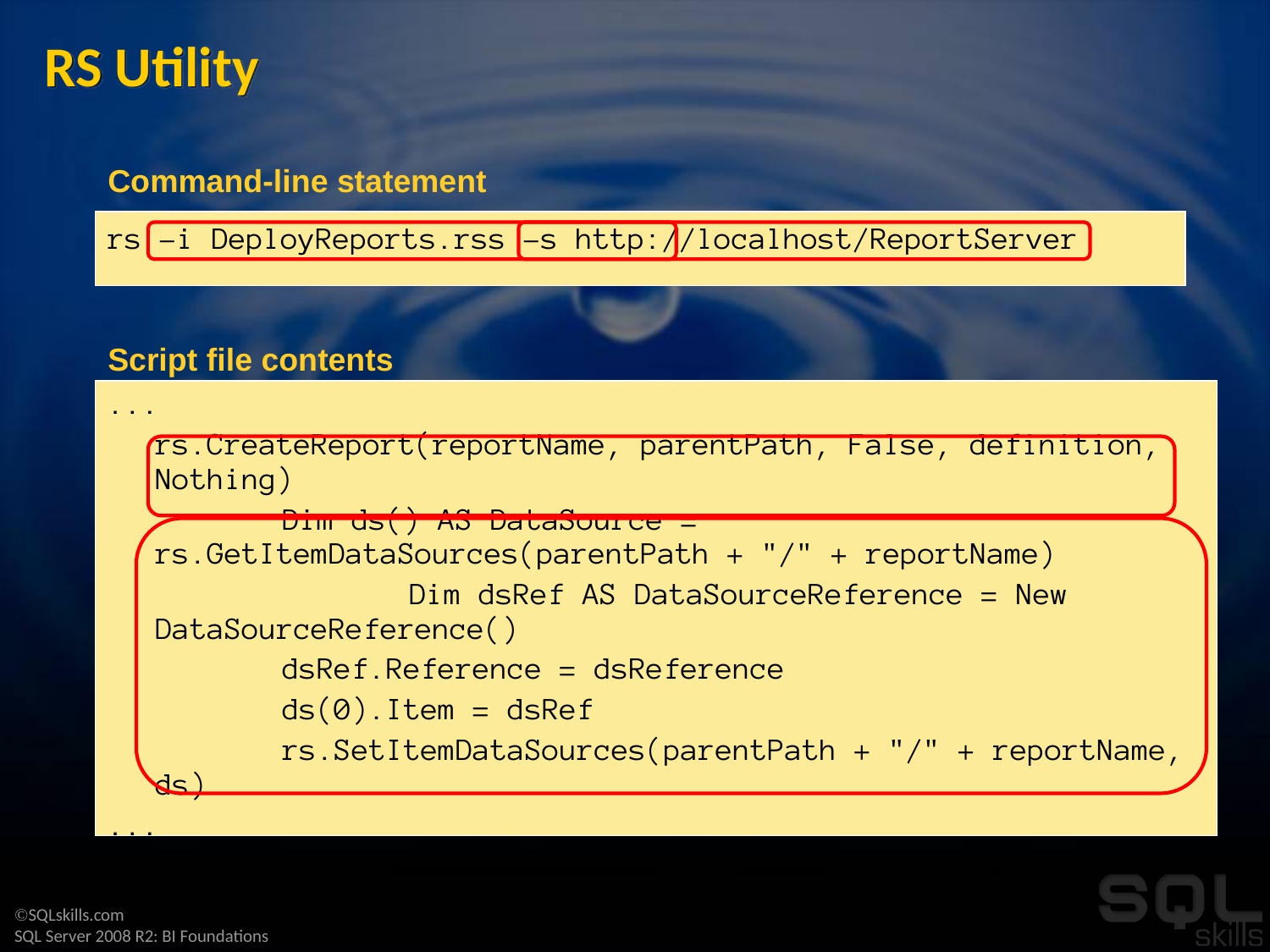

# RS Utility
Command-line statement
rs –i DeployReports.rss –s http://localhost/ReportServer

Script file contents
...
	rs.CreateReport(reportName, parentPath, False, definition, Nothing)
		Dim ds() AS DataSource = rs.GetItemDataSources(parentPath + "/" + reportName)
			Dim dsRef AS DataSourceReference = New DataSourceReference()
		dsRef.Reference = dsReference
		ds(0).Item = dsRef
		rs.SetItemDataSources(parentPath + "/" + reportName, ds)
...